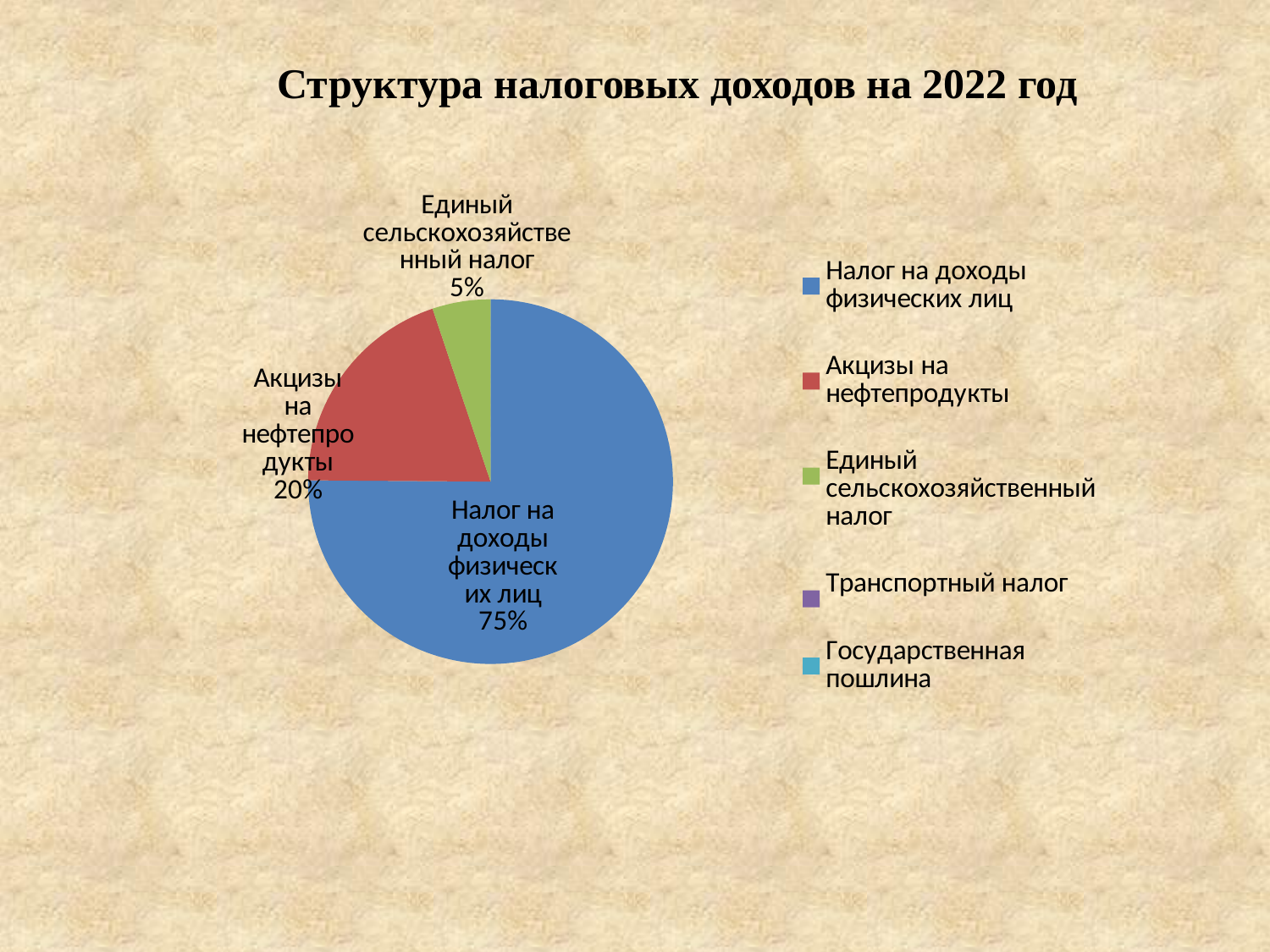

Структура налоговых доходов на 2022 год

[unsupported chart]